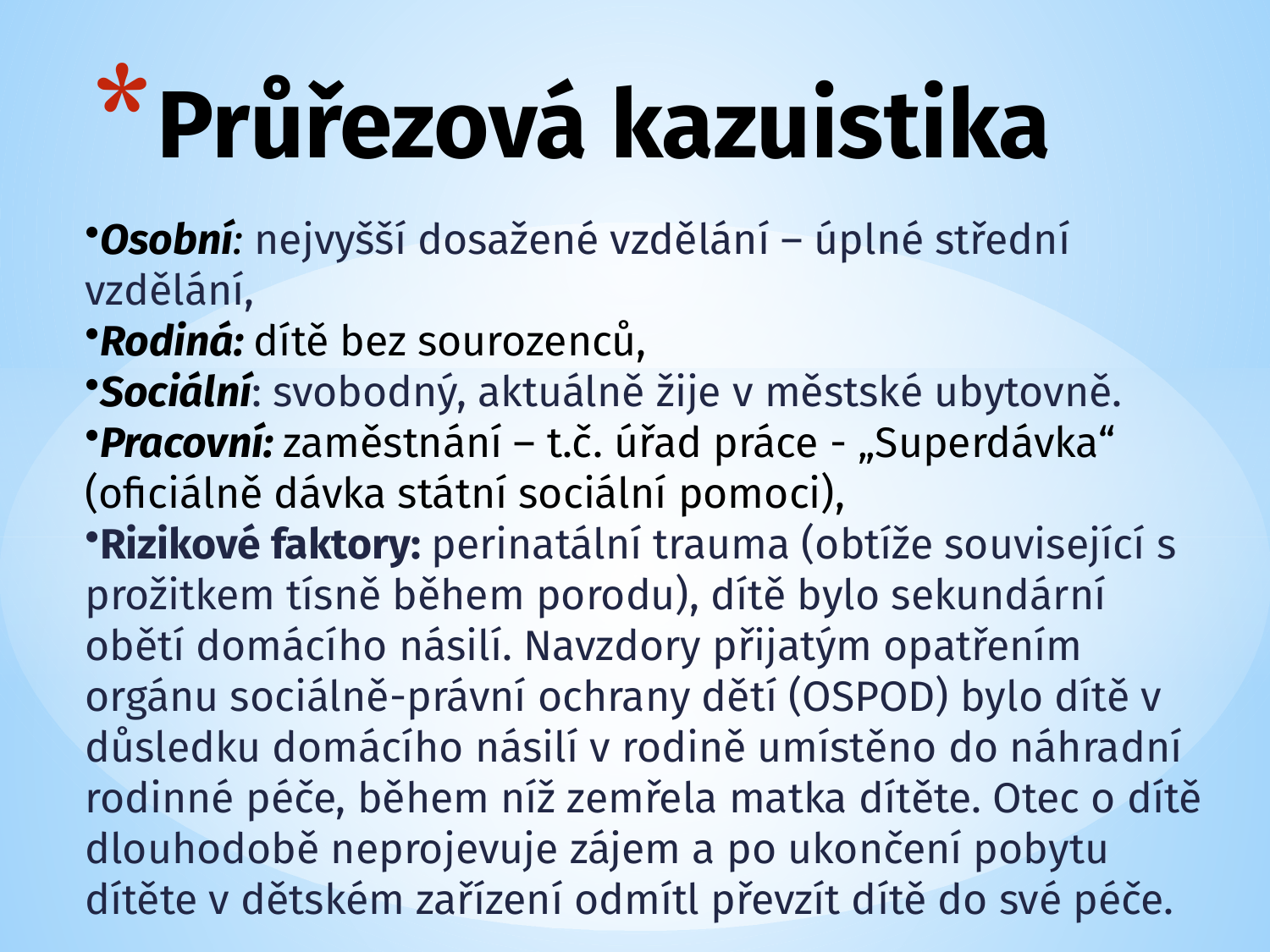

# Průřezová kazuistika
Osobní: nejvyšší dosažené vzdělání – úplné střední vzdělání,
Rodiná: dítě bez sourozenců,
Sociální: svobodný, aktuálně žije v městské ubytovně.
Pracovní: zaměstnání – t.č. úřad práce - „Superdávka“ (oficiálně dávka státní sociální pomoci),
Rizikové faktory: perinatální trauma (obtíže související s prožitkem tísně během porodu), dítě bylo sekundární obětí domácího násilí. Navzdory přijatým opatřením orgánu sociálně-právní ochrany dětí (OSPOD) bylo dítě v důsledku domácího násilí v rodině umístěno do náhradní rodinné péče, během níž zemřela matka dítěte. Otec o dítě dlouhodobě neprojevuje zájem a po ukončení pobytu dítěte v dětském zařízení odmítl převzít dítě do své péče.